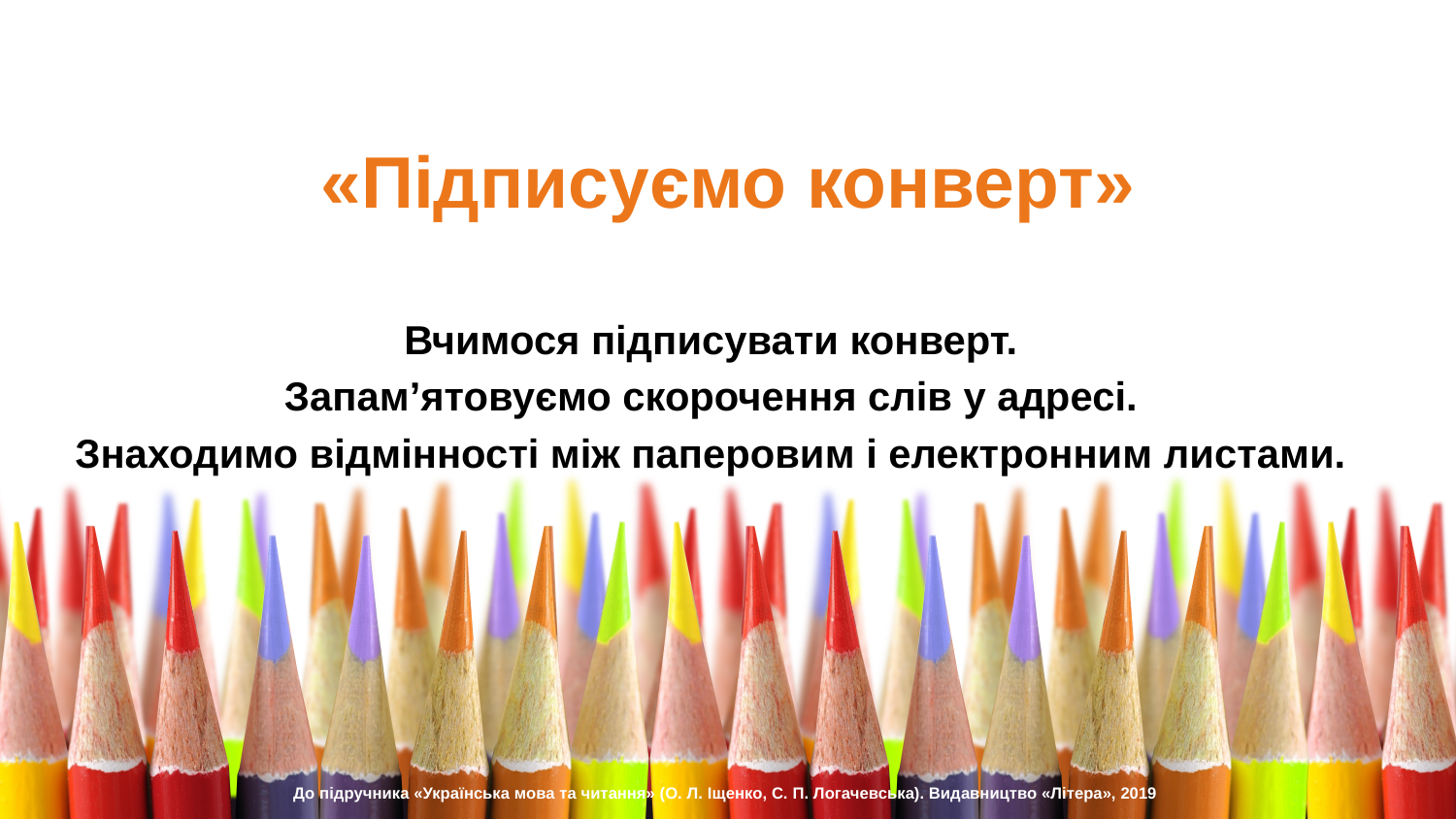

«Підписуємо конверт»

Вчимося підписувати конверт.
 Запам’ятовуємо скорочення слів у адресі.
Знаходимо відмінності між паперовим і електронним листами.

До підручника «Українська мова та читання» (О. Л. Іщенко, С. П. Логачевська). Видавництво «Літера», 2019